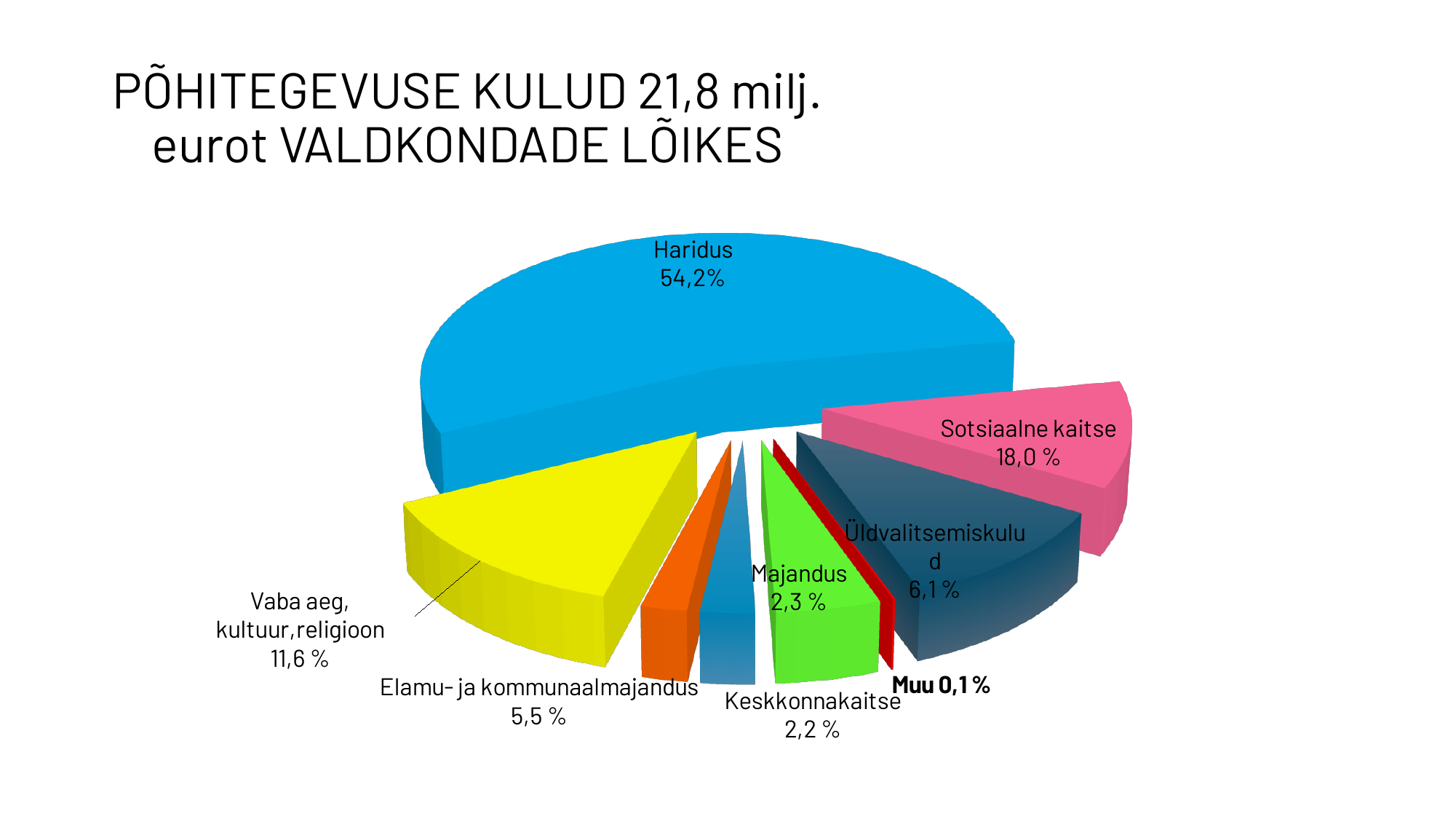

# PÕHITEGEVUSE KULUD 21,8 milj. eurot VALDKONDADE LÕIKES

[unsupported chart]